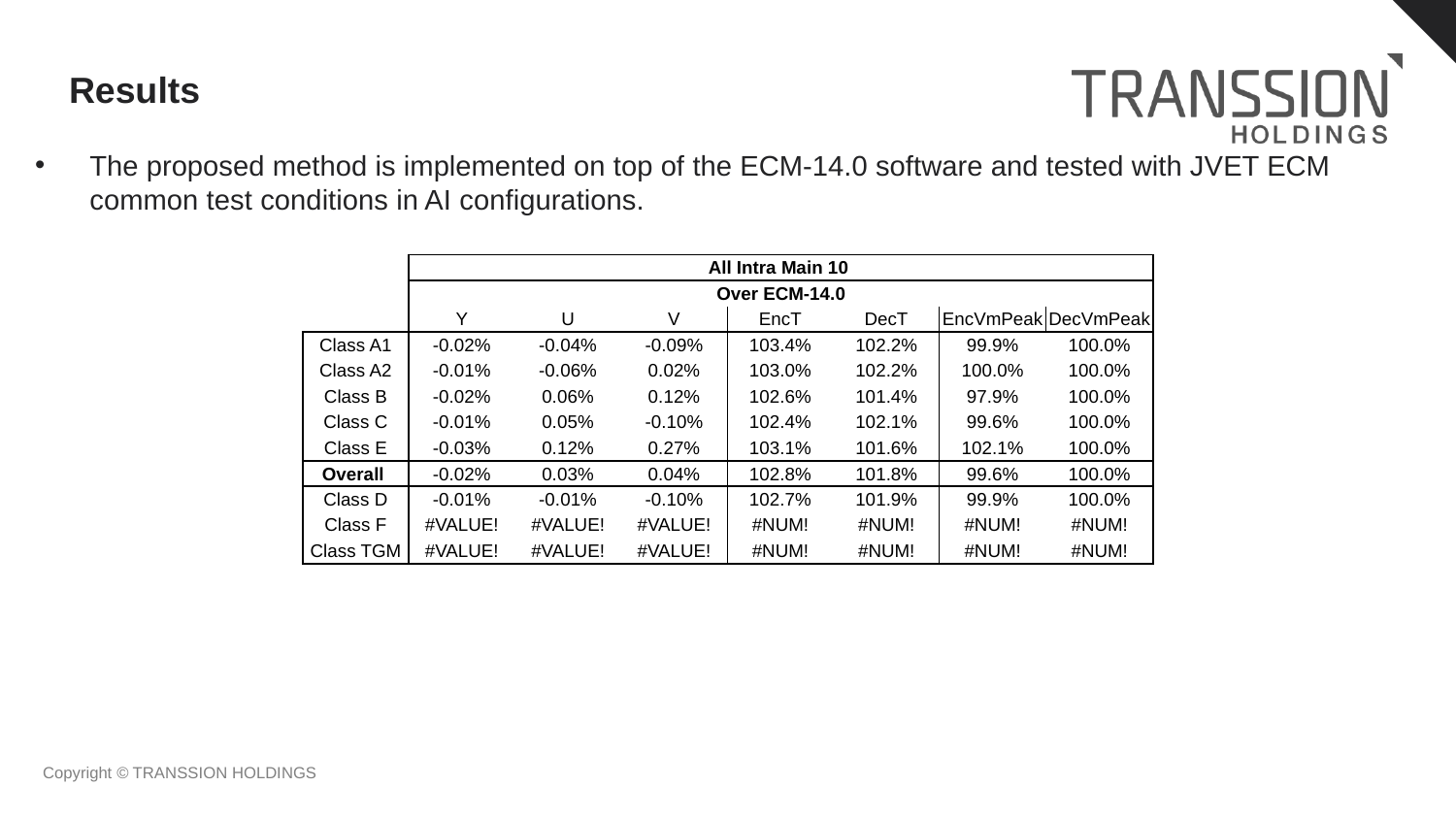

# Results
The proposed method is implemented on top of the ECM-14.0 software and tested with JVET ECM common test conditions in AI configurations.

|  | All Intra Main 10 |  |  |  |  |  |  |
| --- | --- | --- | --- | --- | --- | --- | --- |
|  | Over ECM-14.0 |  |  |  |  |  |  |
|  | Y | U | V | EncT | DecT | EncVmPeak | DecVmPeak |
| Class A1 | -0.02% | -0.04% | -0.09% | 103.4% | 102.2% | 99.9% | 100.0% |
| Class A2 | -0.01% | -0.06% | 0.02% | 103.0% | 102.2% | 100.0% | 100.0% |
| Class B | -0.02% | 0.06% | 0.12% | 102.6% | 101.4% | 97.9% | 100.0% |
| Class C | -0.01% | 0.05% | -0.10% | 102.4% | 102.1% | 99.6% | 100.0% |
| Class E | -0.03% | 0.12% | 0.27% | 103.1% | 101.6% | 102.1% | 100.0% |
| Overall | -0.02% | 0.03% | 0.04% | 102.8% | 101.8% | 99.6% | 100.0% |
| Class D | -0.01% | -0.01% | -0.10% | 102.7% | 101.9% | 99.9% | 100.0% |
| Class F | #VALUE! | #VALUE! | #VALUE! | #NUM! | #NUM! | #NUM! | #NUM! |
| Class TGM | #VALUE! | #VALUE! | #VALUE! | #NUM! | #NUM! | #NUM! | #NUM! |
5